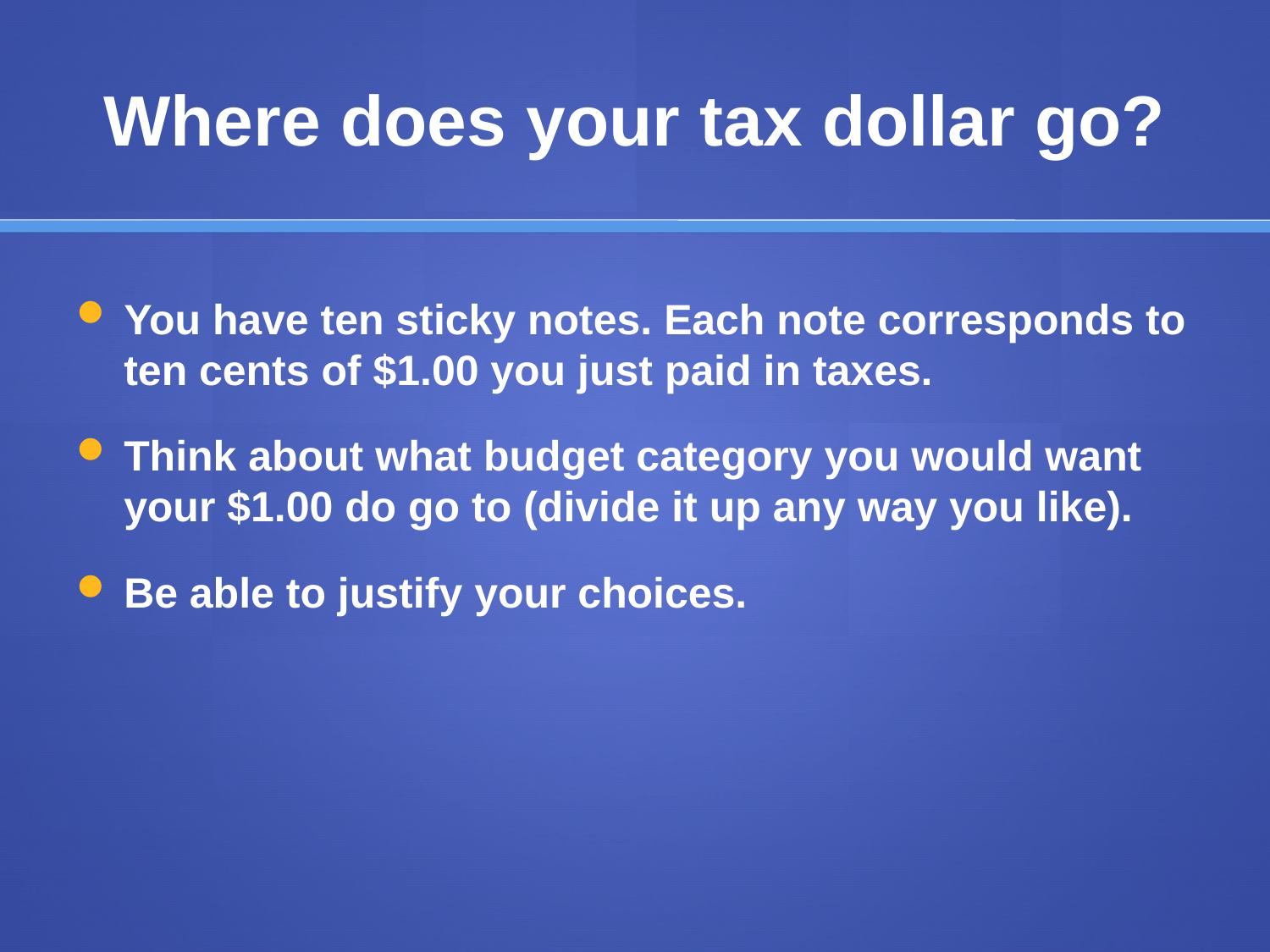

# Where does your tax dollar go?
You have ten sticky notes. Each note corresponds to ten cents of $1.00 you just paid in taxes.
Think about what budget category you would want your $1.00 do go to (divide it up any way you like).
Be able to justify your choices.